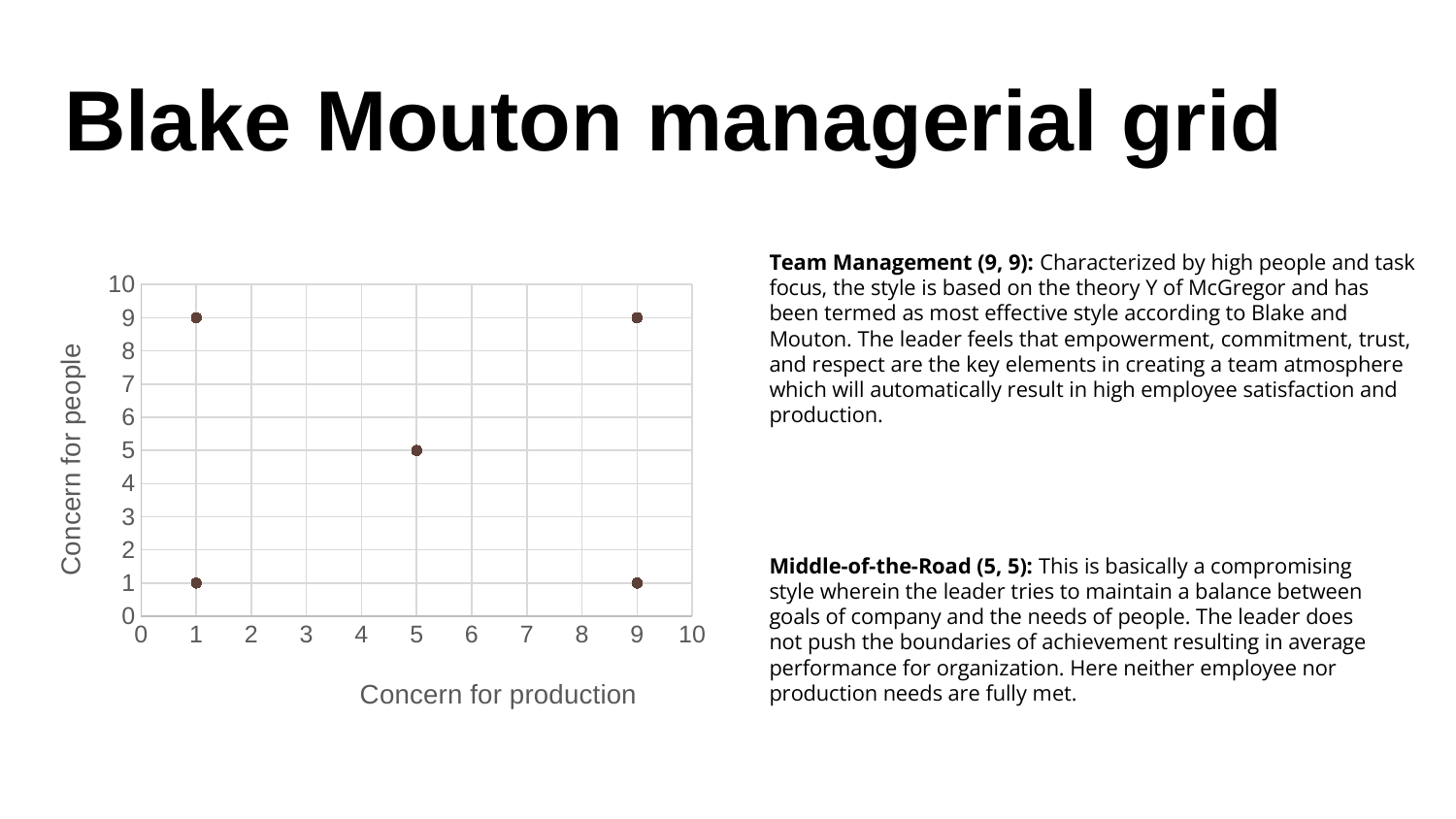

# Blake Mouton managerial grid
Team Management (9, 9): Characterized by high people and task focus, the style is based on the theory Y of McGregor and has been termed as most effective style according to Blake and Mouton. The leader feels that empowerment, commitment, trust, and respect are the key elements in creating a team atmosphere which will automatically result in high employee satisfaction and production.

### Chart

| Category | Y-Values |
|---|---|
Middle-of-the-Road (5, 5): This is basically a compromising style wherein the leader tries to maintain a balance between goals of company and the needs of people. The leader does not push the boundaries of achievement resulting in average performance for organization. Here neither employee nor production needs are fully met.